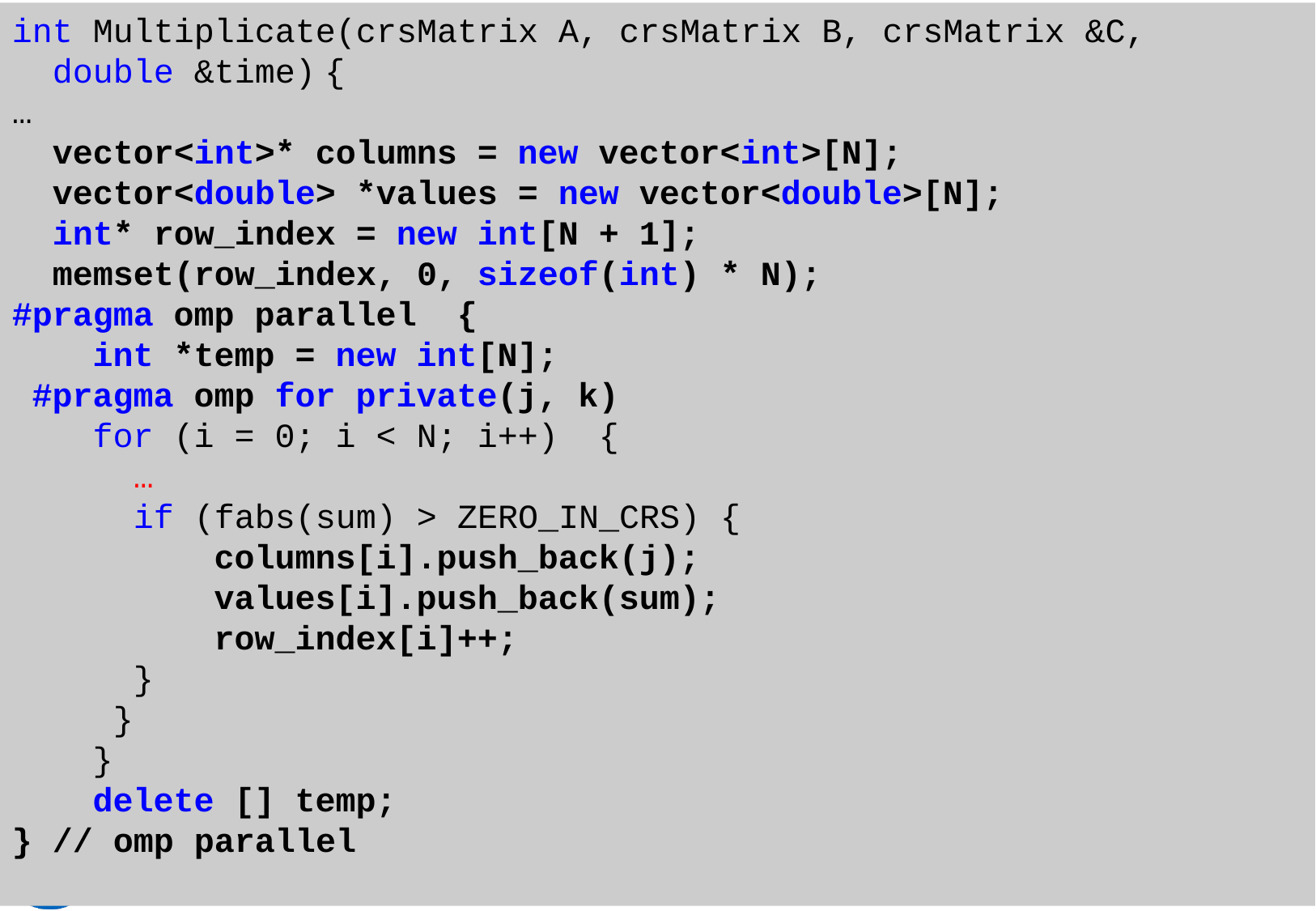

int Multiplicate(crsMatrix A, crsMatrix B, crsMatrix &C,
  double &time) {
…
  vector<int>* columns = new vector<int>[N];
  vector<double> *values = new vector<double>[N];
  int* row_index = new int[N + 1];
  memset(row_index, 0, sizeof(int) * N);
#pragma omp parallel  {
    int *temp = new int[N];
 #pragma omp for private(j, k)
    for (i = 0; i < N; i++)  {
	…
	if (fabs(sum) > ZERO_IN_CRS) {
          columns[i].push_back(j);
          values[i].push_back(sum);
          row_index[i]++;
      }
     }
    }
    delete [] temp;
} // omp parallel

#

Sparse matrix multiplication
N. Novgorod, 2014.
100